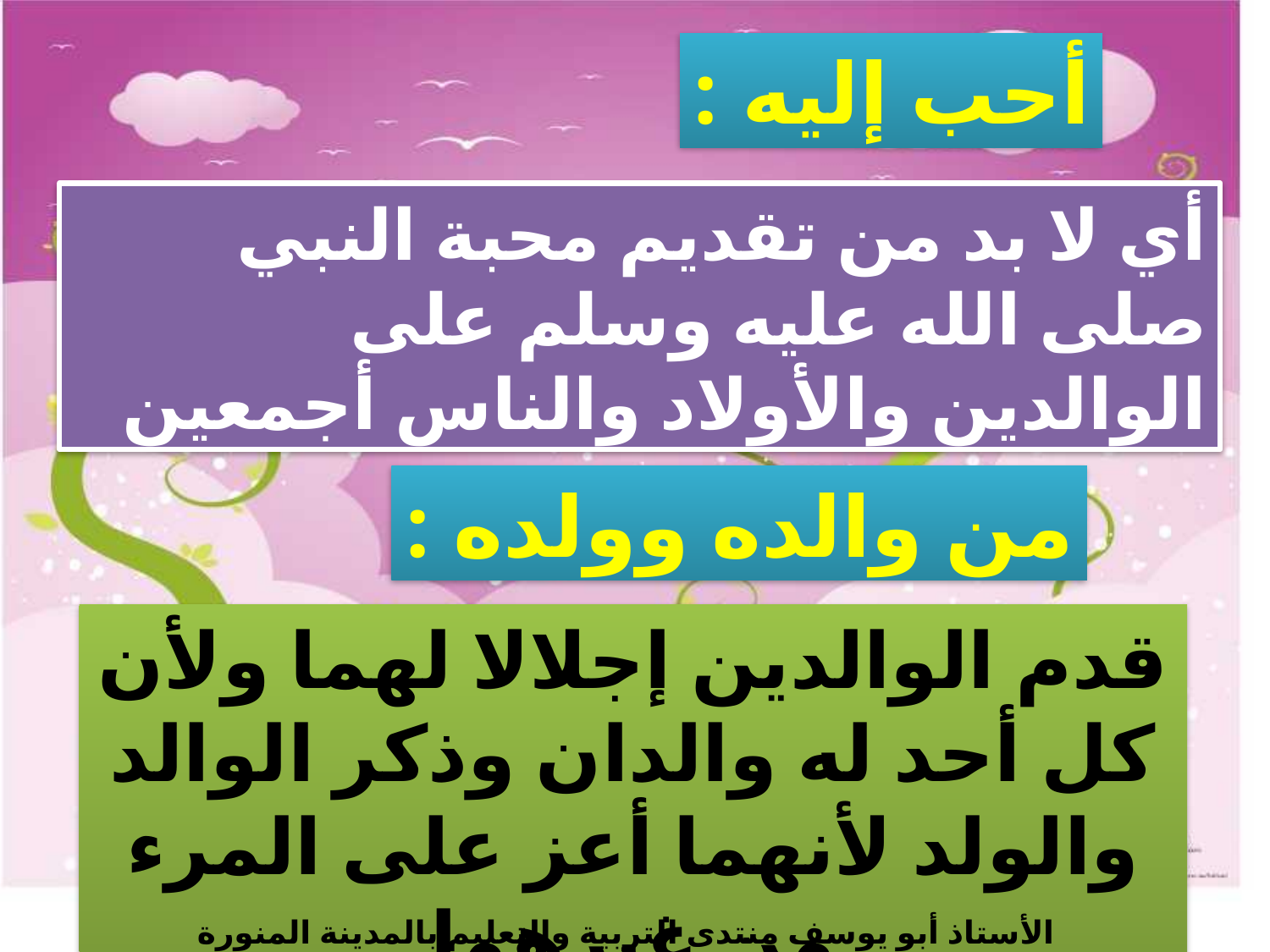

أحب إليه :
أي لا بد من تقديم محبة النبي صلى الله عليه وسلم على الوالدين والأولاد والناس أجمعين
من والده وولده :
قدم الوالدين إجلالا لهما ولأن كل أحد له والدان وذكر الوالد والولد لأنهما أعز على المرء من غيرهما
الأستاذ أبو يوسف منتدى التربية والتعليم بالمدينة المنورة